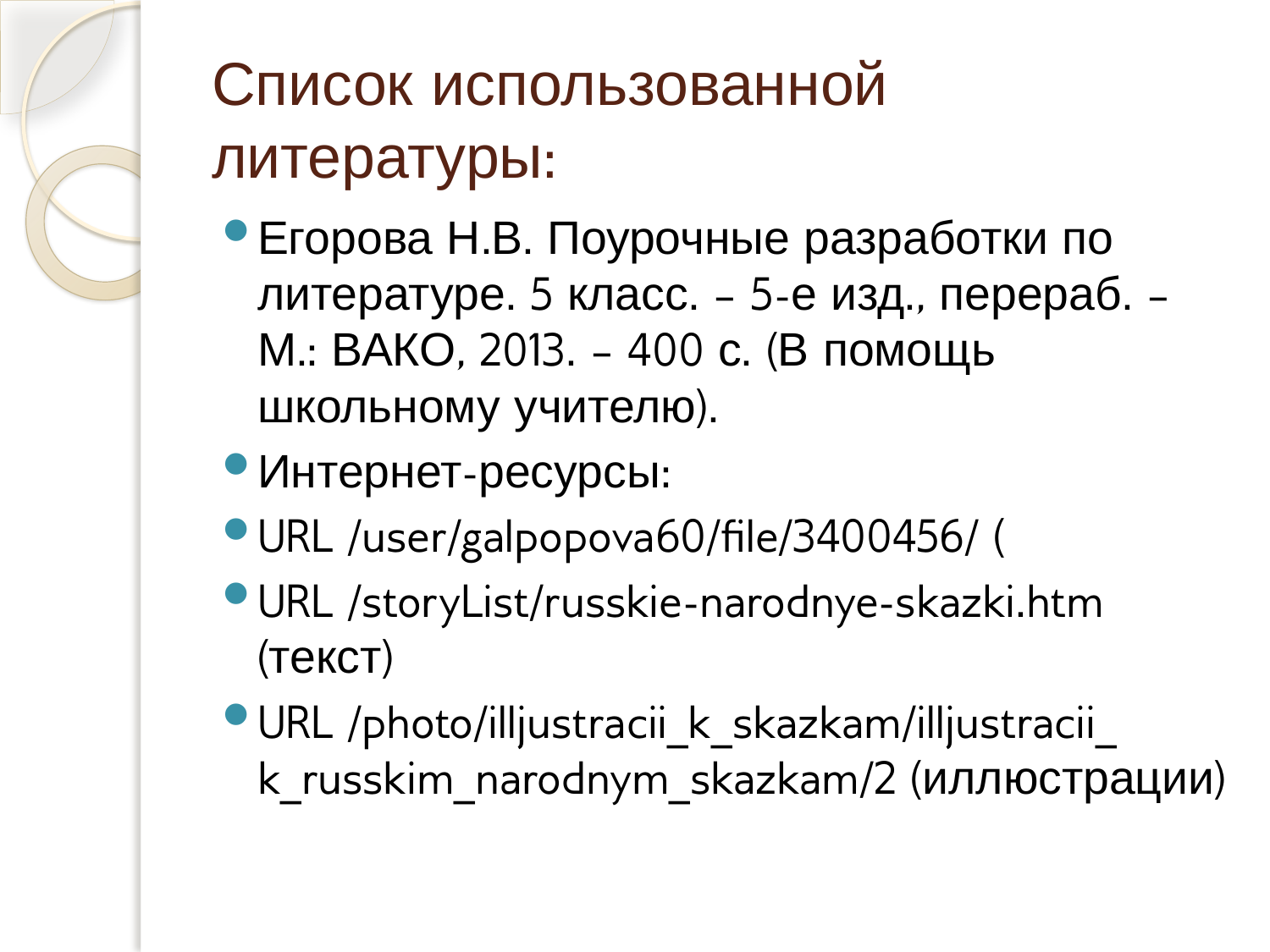

# Список использованной литературы:
Егорова Н.В. Поурочные разработки по литературе. 5 класс. – 5-е изд., перераб. – М.: ВАКО, 2013. – 400 с. (В помощь школьному учителю).
Интернет-ресурсы:
URL /user/galpopova60/file/3400456/ (
URL /storyList/russkie-narodnye-skazki.htm (текст)
URL /photo/illjustracii_k_skazkam/illjustracii_ k_russkim_narodnym_skazkam/2 (иллюстрации)